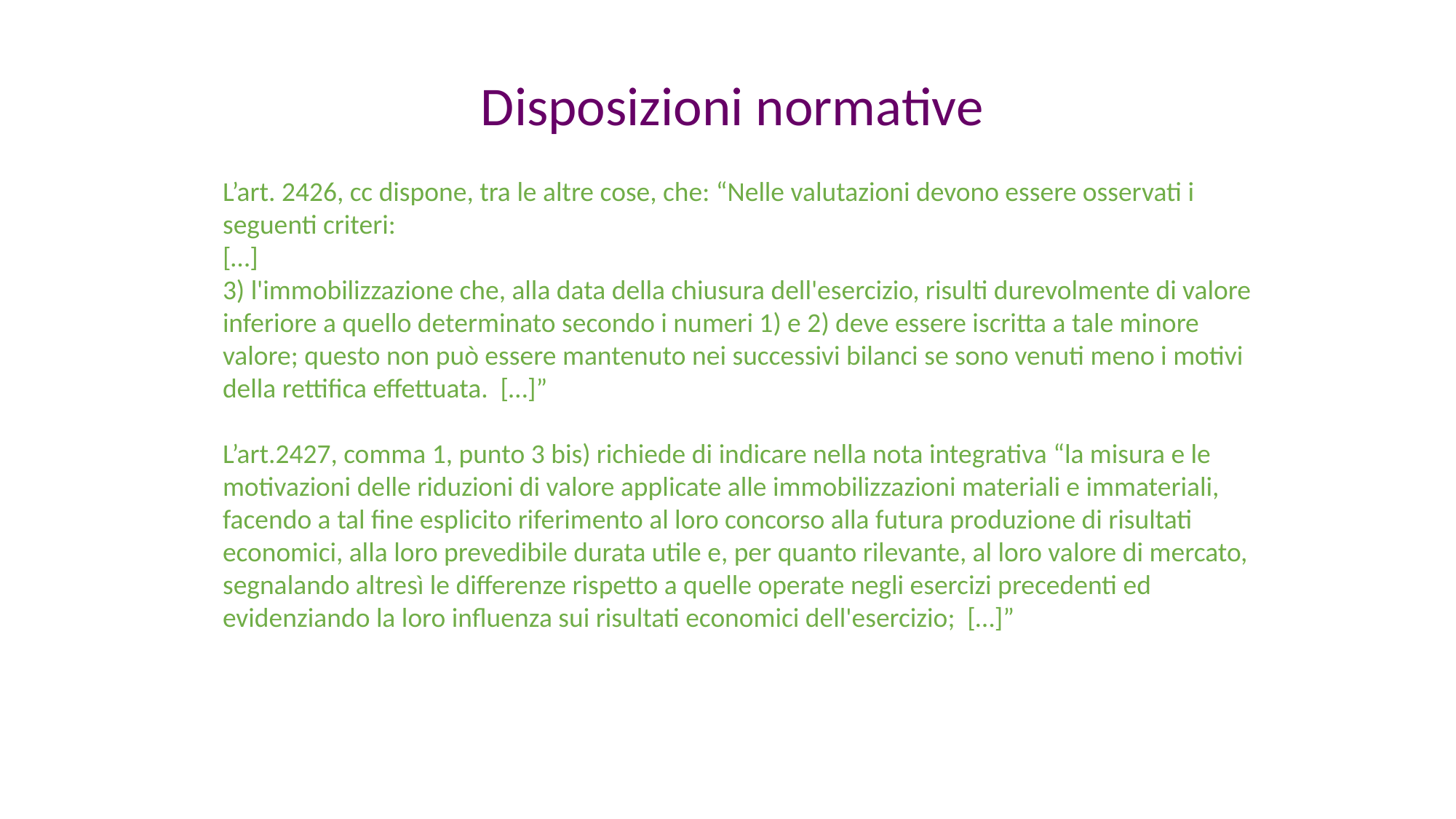

Disposizioni normative
L’art. 2426, cc dispone, tra le altre cose, che: “Nelle valutazioni devono essere osservati i seguenti criteri:
[…]
3) l'immobilizzazione che, alla data della chiusura dell'esercizio, risulti durevolmente di valore inferiore a quello determinato secondo i numeri 1) e 2) deve essere iscritta a tale minore valore; questo non può essere mantenuto nei successivi bilanci se sono venuti meno i motivi della rettifica effettuata.  […]”

L’art.2427, comma 1, punto 3 bis) richiede di indicare nella nota integrativa “la misura e le motivazioni delle riduzioni di valore applicate alle immobilizzazioni materiali e immateriali, facendo a tal fine esplicito riferimento al loro concorso alla futura produzione di risultati economici, alla loro prevedibile durata utile e, per quanto rilevante, al loro valore di mercato, segnalando altresì le differenze rispetto a quelle operate negli esercizi precedenti ed evidenziando la loro influenza sui risultati economici dell'esercizio;  […]”